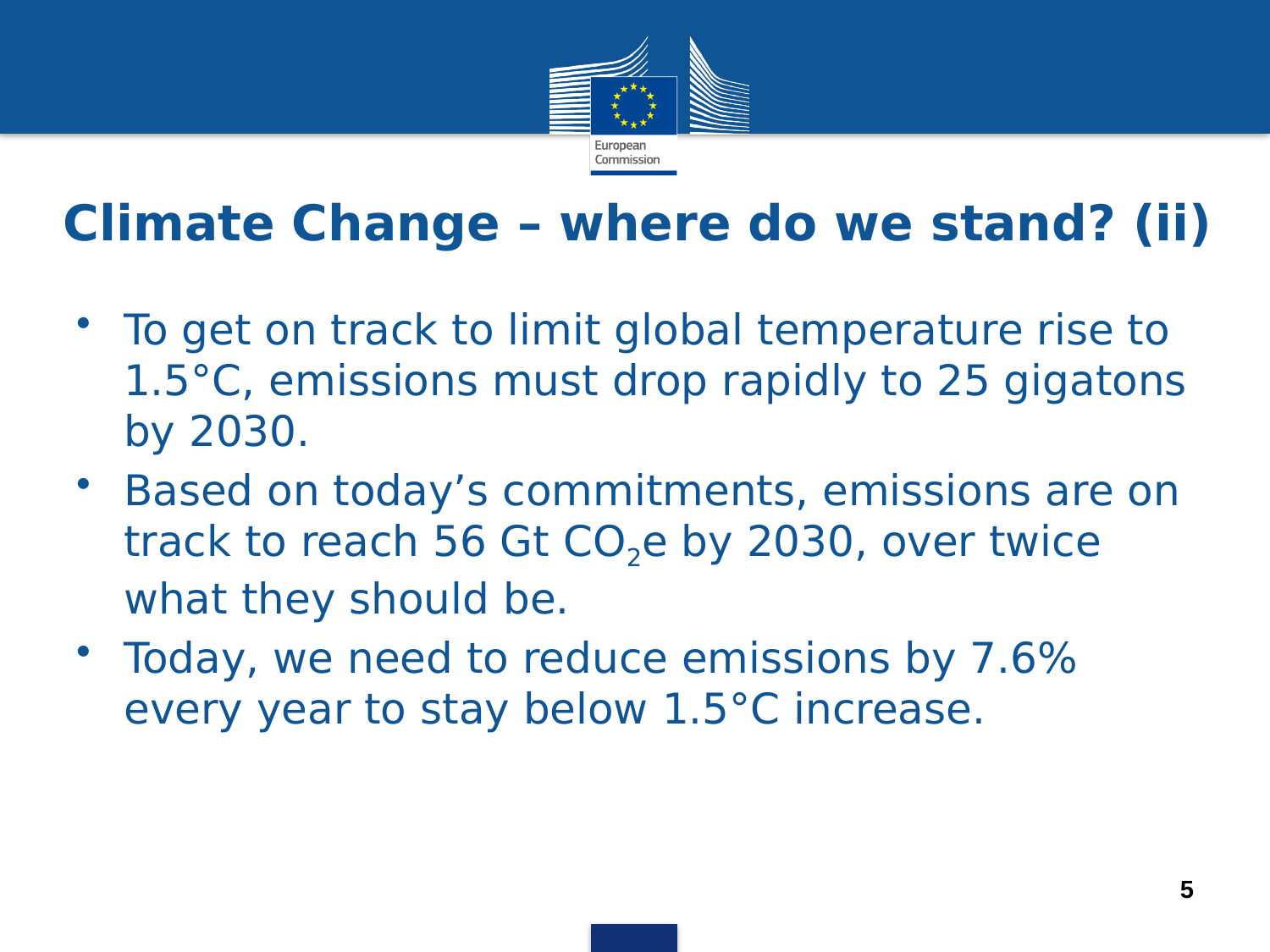

# Climate Change – where do we stand? (ii)
To get on track to limit global temperature rise to 1.5°C, emissions must drop rapidly to 25 gigatons by 2030.
Based on today’s commitments, emissions are on track to reach 56 Gt CO2e by 2030, over twice what they should be.
Today, we need to reduce emissions by 7.6% every year to stay below 1.5°C increase.
5